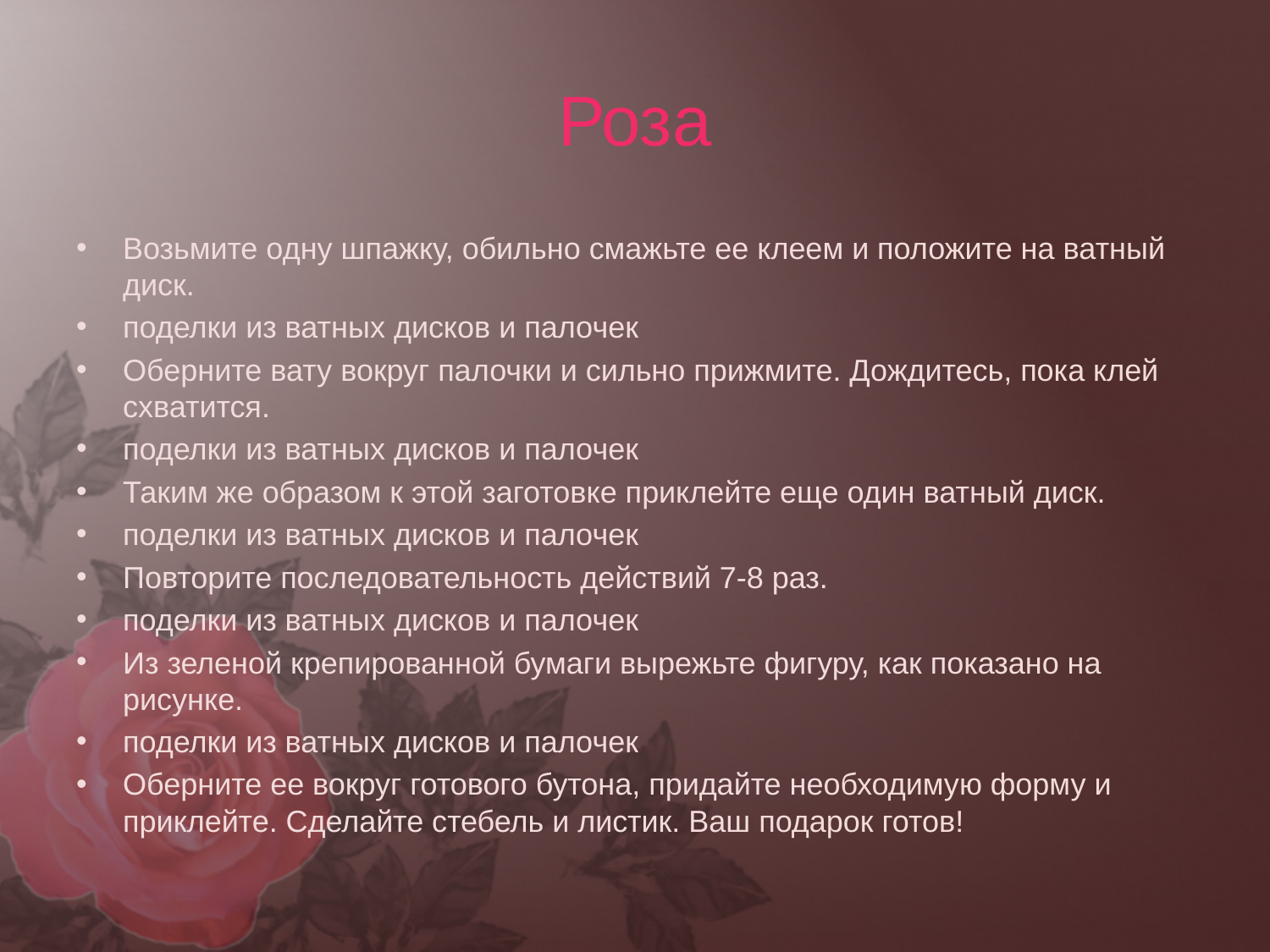

# Роза
Возьмите одну шпажку, обильно смажьте ее клеем и положите на ватный диск.
поделки из ватных дисков и палочек
Оберните вату вокруг палочки и сильно прижмите. Дождитесь, пока клей схватится.
поделки из ватных дисков и палочек
Таким же образом к этой заготовке приклейте еще один ватный диск.
поделки из ватных дисков и палочек
Повторите последовательность действий 7-8 раз.
поделки из ватных дисков и палочек
Из зеленой крепированной бумаги вырежьте фигуру, как показано на рисунке.
поделки из ватных дисков и палочек
Оберните ее вокруг готового бутона, придайте необходимую форму и приклейте. Сделайте стебель и листик. Ваш подарок готов!